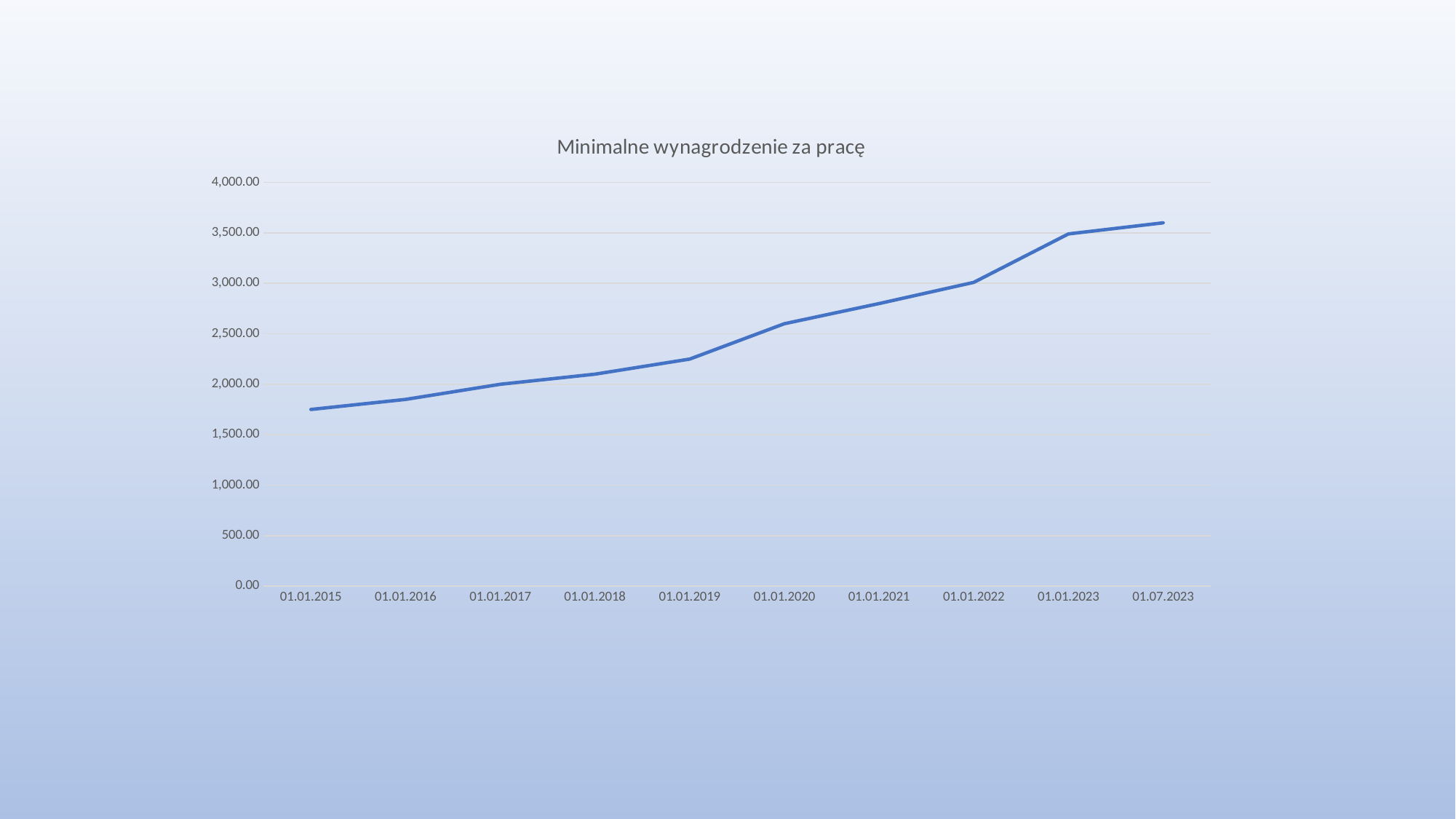

### Chart:

| Category | Minimalne wynagrodzenie za pracę |
|---|---|
| 01.01.2015 | 1750.0 |
| 01.01.2016 | 1850.0 |
| 01.01.2017 | 2000.0 |
| 01.01.2018 | 2100.0 |
| 01.01.2019 | 2250.0 |
| 01.01.2020 | 2600.0 |
| 01.01.2021 | 2800.0 |
| 01.01.2022 | 3010.0 |
| 01.01.2023 | 3490.0 |
| 01.07.2023 | 3600.0 |